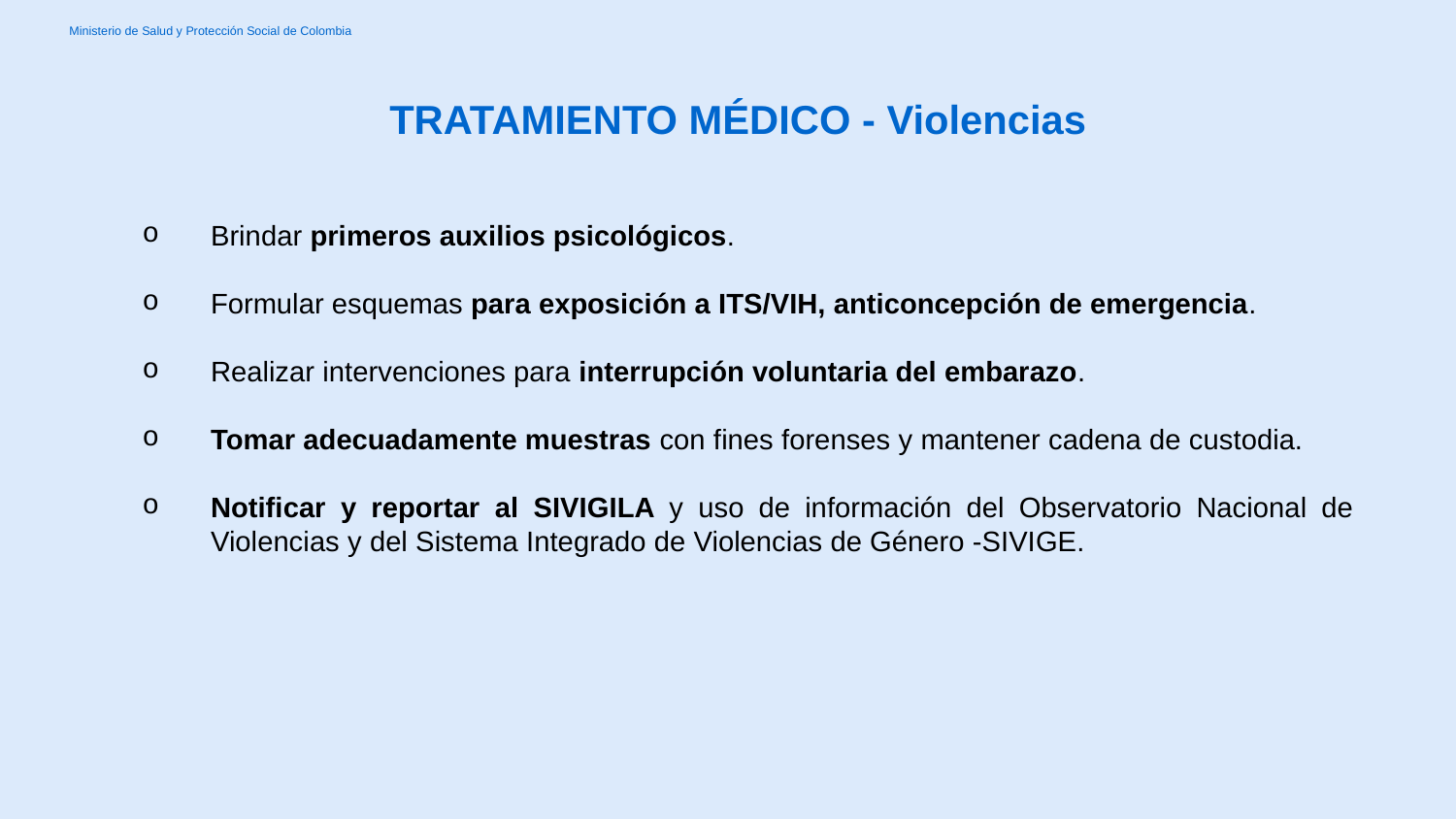

TRATAMIENTO MÉDICO - Violencias
Brindar primeros auxilios psicológicos.

Formular esquemas para exposición a ITS/VIH, anticoncepción de emergencia.

Realizar intervenciones para interrupción voluntaria del embarazo.

Tomar adecuadamente muestras con fines forenses y mantener cadena de custodia.

Notificar y reportar al SIVIGILA y uso de información del Observatorio Nacional de Violencias y del Sistema Integrado de Violencias de Género -SIVIGE.